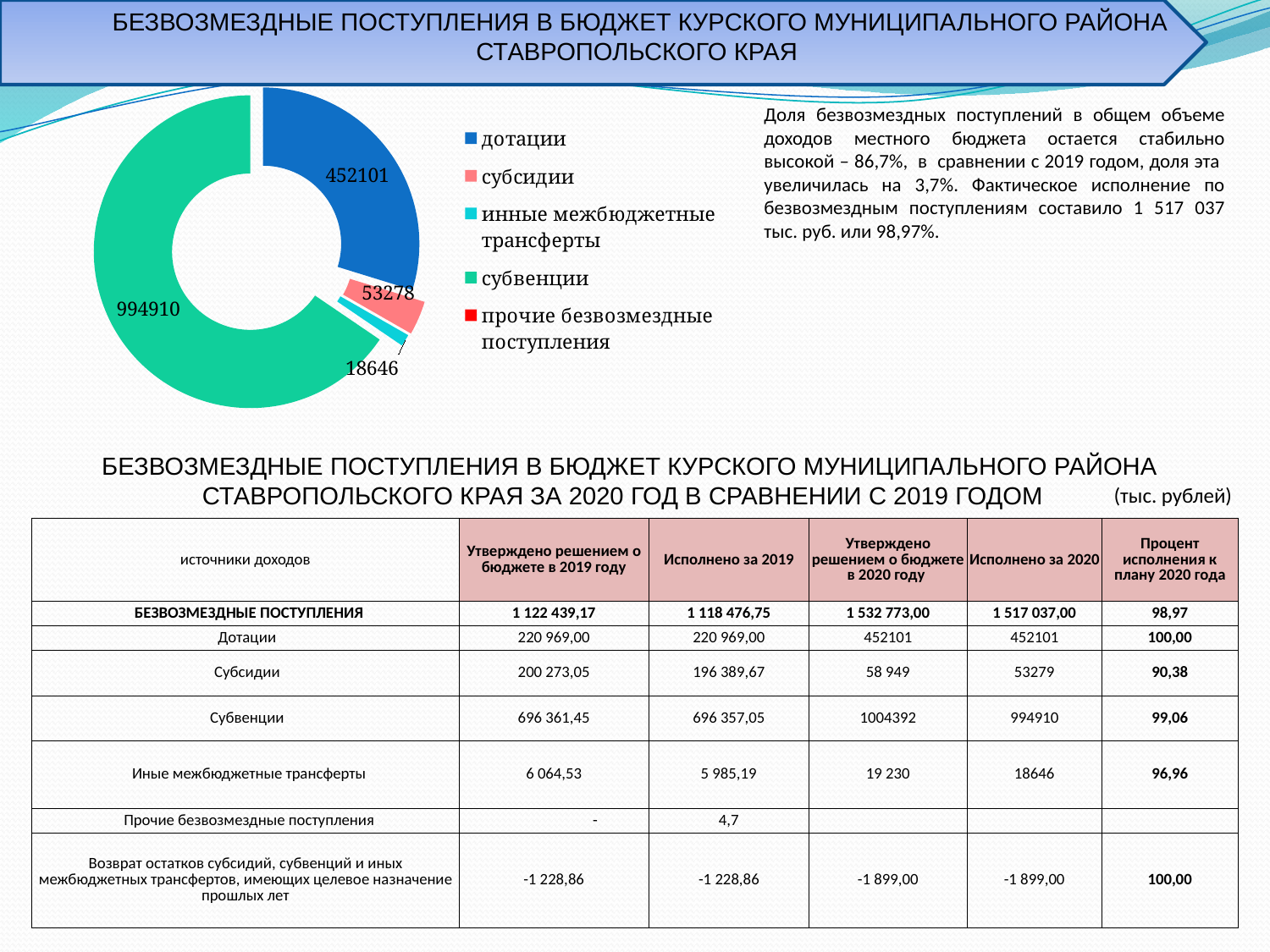

БЕЗВОЗМЕЗДНЫЕ ПОСТУПЛЕНИЯ В БЮДЖЕТ КУРСКОГО МУНИЦИПАЛЬНОГО РАЙОНА СТАВРОПОЛЬСКОГО КРАЯ

### Chart

| Category | Продажи |
|---|---|
| дотации | 452101.0 |
| субсидии | 53278.0 |
| инные межбюджетные трансферты | 18646.0 |
| субвенции  | 994910.0 |
| прочие безвозмездные поступления | 0.0 |
Доля безвозмездных поступлений в общем объеме доходов местного бюджета остается стабильно высокой – 86,7%,  в  сравнении с 2019 годом, доля эта  увеличилась на 3,7%. Фактическое исполнение по безвозмездным поступлениям составило 1 517 037 тыс. руб. или 98,97%.
БЕЗВОЗМЕЗДНЫЕ ПОСТУПЛЕНИЯ В БЮДЖЕТ КУРСКОГО МУНИЦИПАЛЬНОГО РАЙОНА СТАВРОПОЛЬСКОГО КРАЯ ЗА 2020 ГОД В СРАВНЕНИИ С 2019 ГОДОМ
(тыс. рублей)
| источники доходов | Утверждено решением о бюджете в 2019 году | Исполнено за 2019 | Утверждено решением о бюджете в 2020 году | Исполнено за 2020 | Процент исполнения к плану 2020 года |
| --- | --- | --- | --- | --- | --- |
| БЕЗВОЗМЕЗДНЫЕ ПОСТУПЛЕНИЯ | 1 122 439,17 | 1 118 476,75 | 1 532 773,00 | 1 517 037,00 | 98,97 |
| Дотации | 220 969,00 | 220 969,00 | 452101 | 452101 | 100,00 |
| Субсидии | 200 273,05 | 196 389,67 | 58 949 | 53279 | 90,38 |
| Субвенции | 696 361,45 | 696 357,05 | 1004392 | 994910 | 99,06 |
| Иные межбюджетные трансферты | 6 064,53 | 5 985,19 | 19 230 | 18646 | 96,96 |
| Прочие безвозмездные поступления | - | 4,7 |  |  |  |
| Возврат остатков субсидий, субвенций и иных межбюджетных трансфертов, имеющих целевое назначение прошлых лет | -1 228,86 | -1 228,86 | -1 899,00 | -1 899,00 | 100,00 |